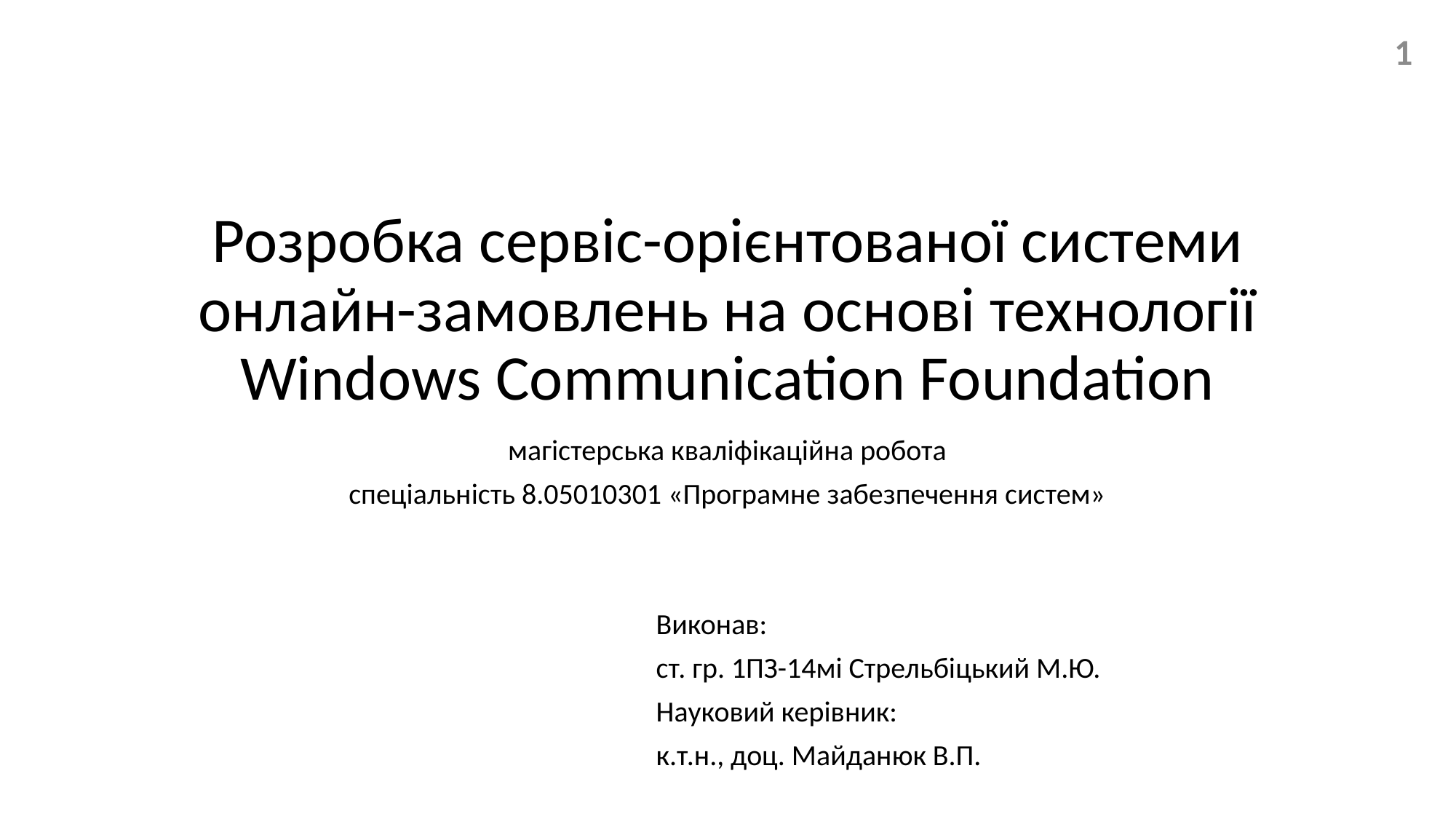

1
# Розробка сервіс-орієнтованої системи онлайн-замовлень на основі технології Windows Communication Foundation
магістерська кваліфікаційна робота
спеціальність 8.05010301 «Програмне забезпечення систем»

Виконав:
ст. гр. 1ПЗ-14мі Стрельбіцький М.Ю.
Науковий керівник:
к.т.н., доц. Майданюк В.П.